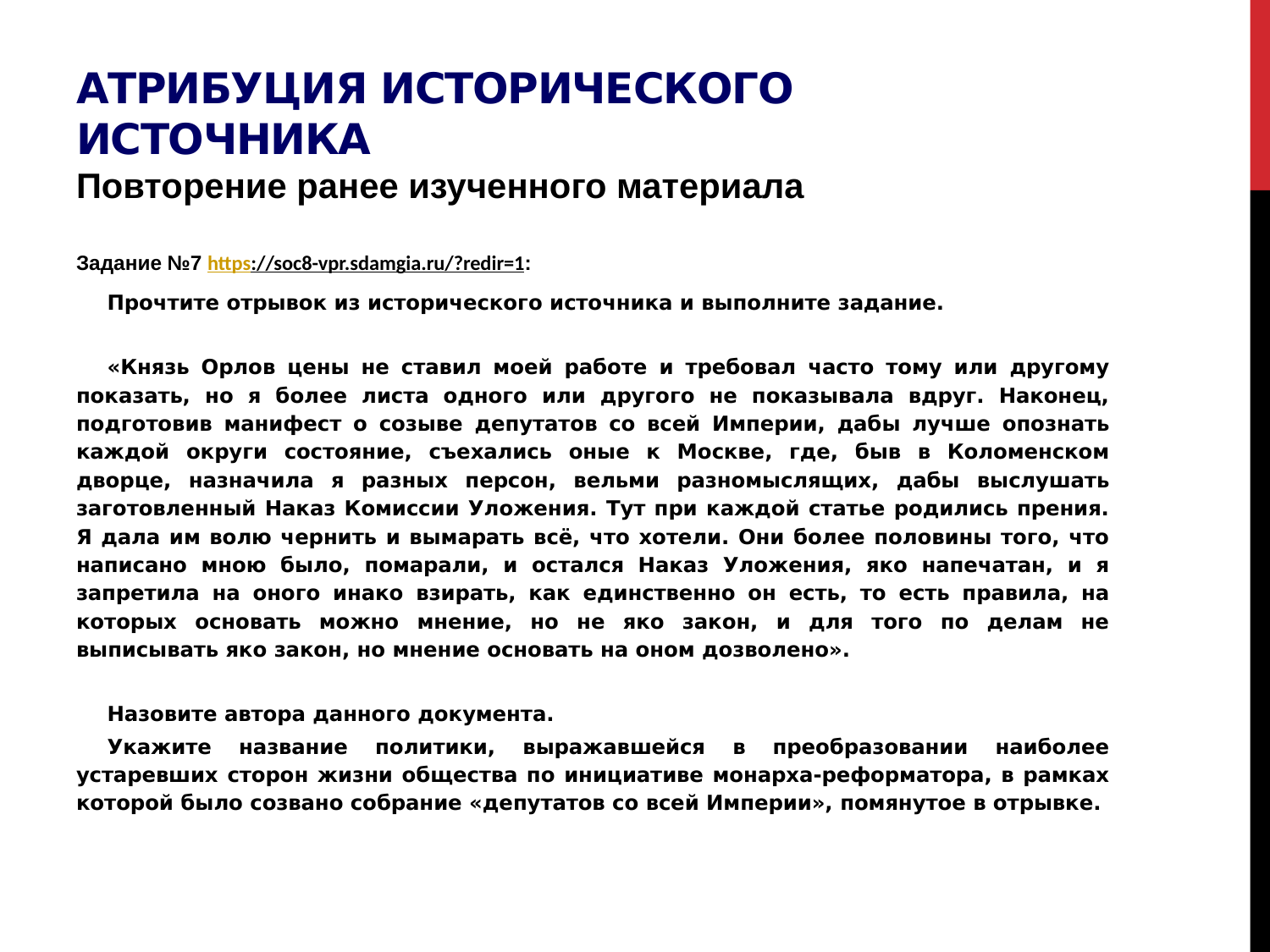

# Атрибуция исторического источника Повторение ранее изученного материала
Задание №7 https://soc8-vpr.sdamgia.ru/?redir=1:
Прочтите отрывок из исторического источника и выполните задание.

«Князь Орлов цены не ставил моей работе и требовал часто тому или другому показать, но я более листа одного или другого не показывала вдруг. Наконец, подготовив манифест о созыве депутатов со всей Империи, дабы лучше опознать каждой округи состояние, съехались оные к Москве, где, быв в Коломенском дворце, назначила я разных персон, вельми разномыслящих, дабы выслушать заготовленный Наказ Комиссии Уложения. Тут при каждой статье родились прения. Я дала им волю чернить и вымарать всё, что хотели. Они более половины того, что написано мною было, помарали, и остался Наказ Уложения, яко напечатан, и я запретила на оного инако взирать, как единственно он есть, то есть правила, на которых основать можно мнение, но не яко закон, и для того по делам не выписывать яко закон, но мнение основать на оном дозволено».

Назовите автора данного документа.
Укажите название политики, выражавшейся в преобразовании наиболее устаревших сторон жизни общества по инициативе монарха-реформатора, в рамках которой было созвано собрание «депутатов со всей Империи», помянутое в отрывке.